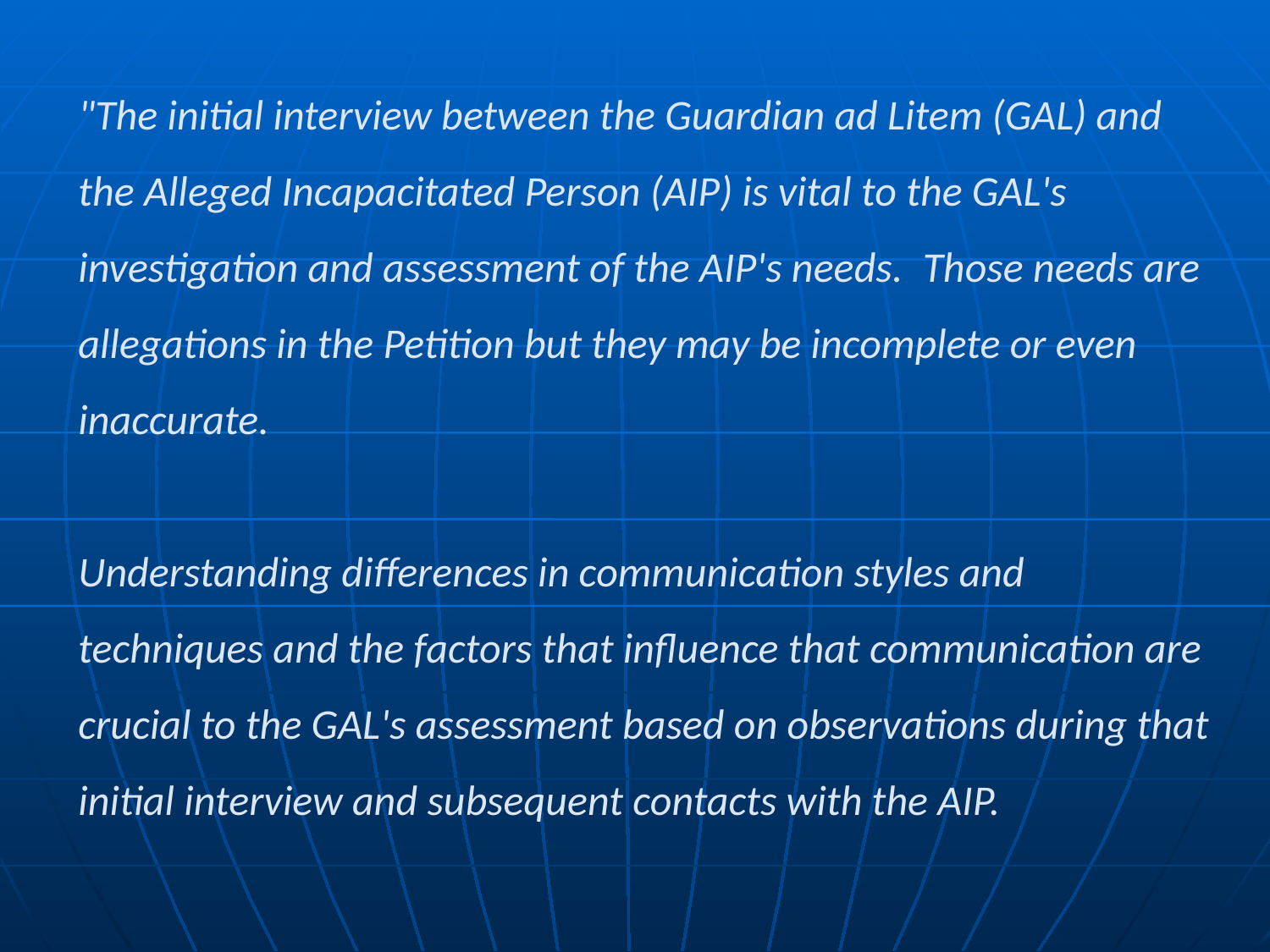

"The initial interview between the Guardian ad Litem (GAL) and the Alleged Incapacitated Person (AIP) is vital to the GAL's investigation and assessment of the AIP's needs.  Those needs are allegations in the Petition but they may be incomplete or even inaccurate.

Understanding differences in communication styles and techniques and the factors that influence that communication are crucial to the GAL's assessment based on observations during that initial interview and subsequent contacts with the AIP.